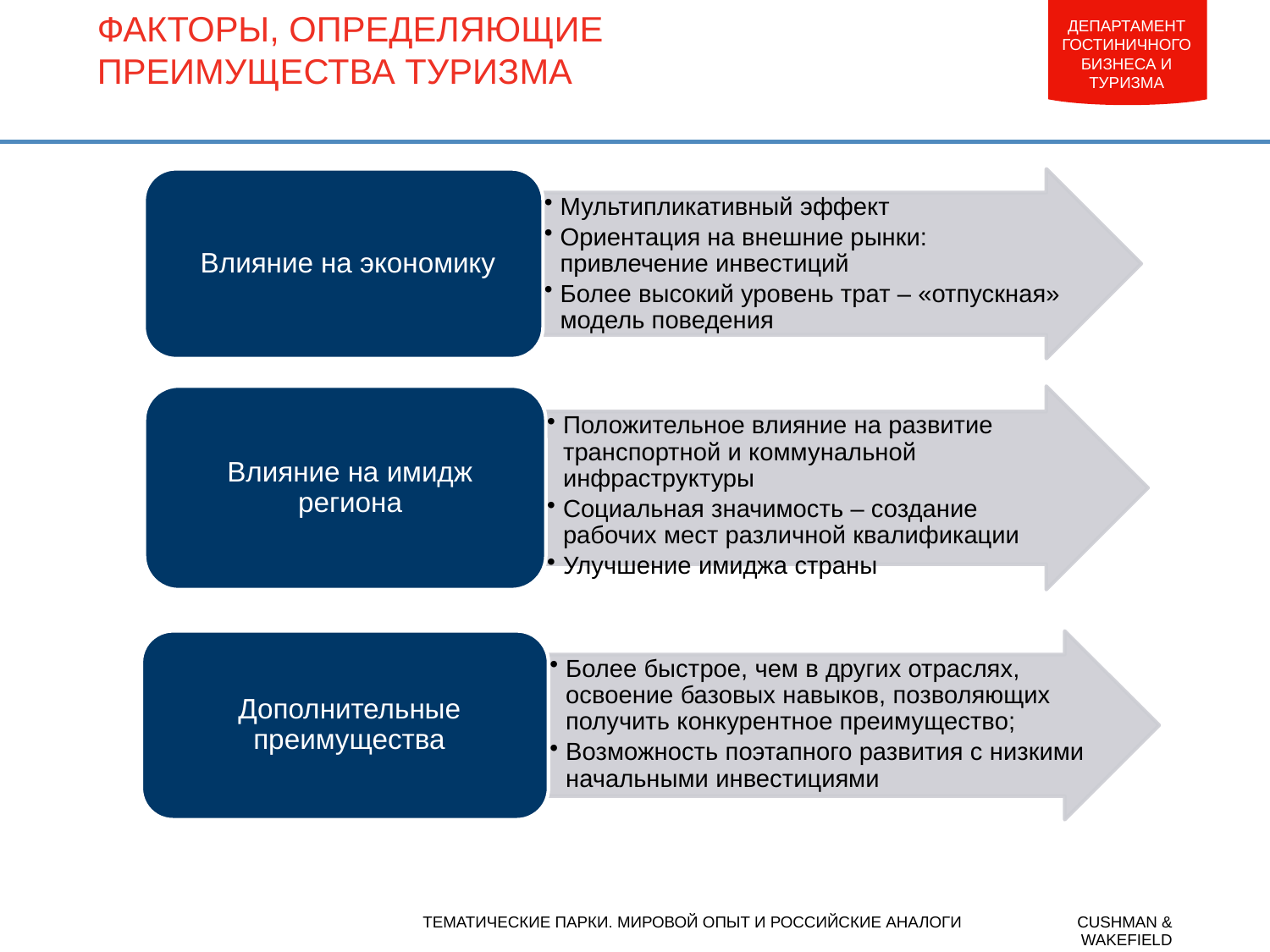

ФАКТОРЫ, ОПРЕДЕЛЯЮЩИЕ ПРЕИМУЩЕСТВА ТУРИЗМА
Мультипликативный эффект
Ориентация на внешние рынки: привлечение инвестиций
Более высокий уровень трат – «отпускная» модель поведения

Влияние на экономику
Положительное влияние на развитие транспортной и коммунальной инфраструктуры
Социальная значимость – создание рабочих мест различной квалификации
Улучшение имиджа страны
Влияние на имидж региона
Более быстрое, чем в других отраслях, освоение базовых навыков, позволяющих получить конкурентное преимущество;
Возможность поэтапного развития с низкими начальными инвестициями
Дополнительные преимущества